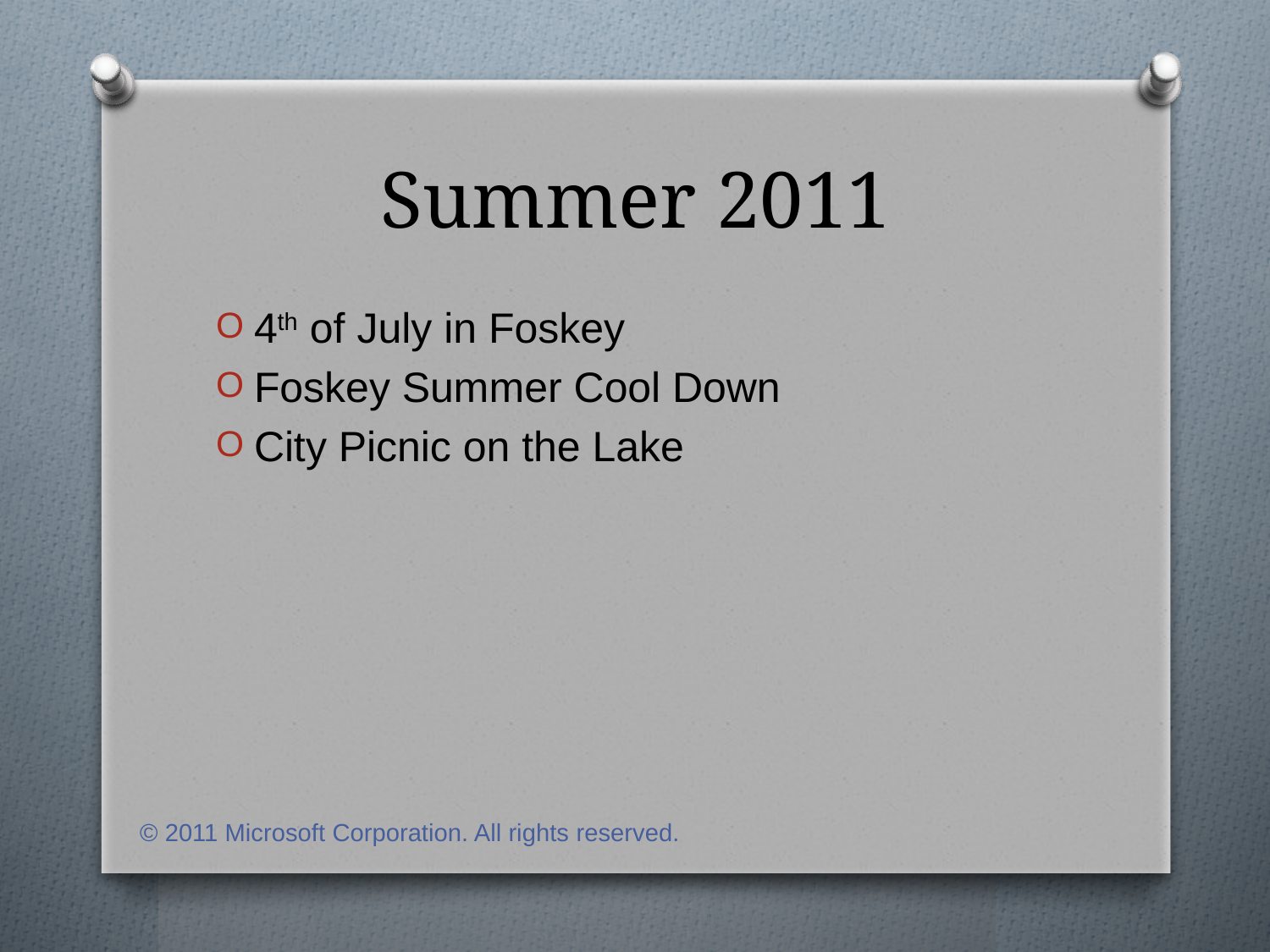

# Summer 2011
4th of July in Foskey
Foskey Summer Cool Down
City Picnic on the Lake
© 2011 Microsoft Corporation. All rights reserved.